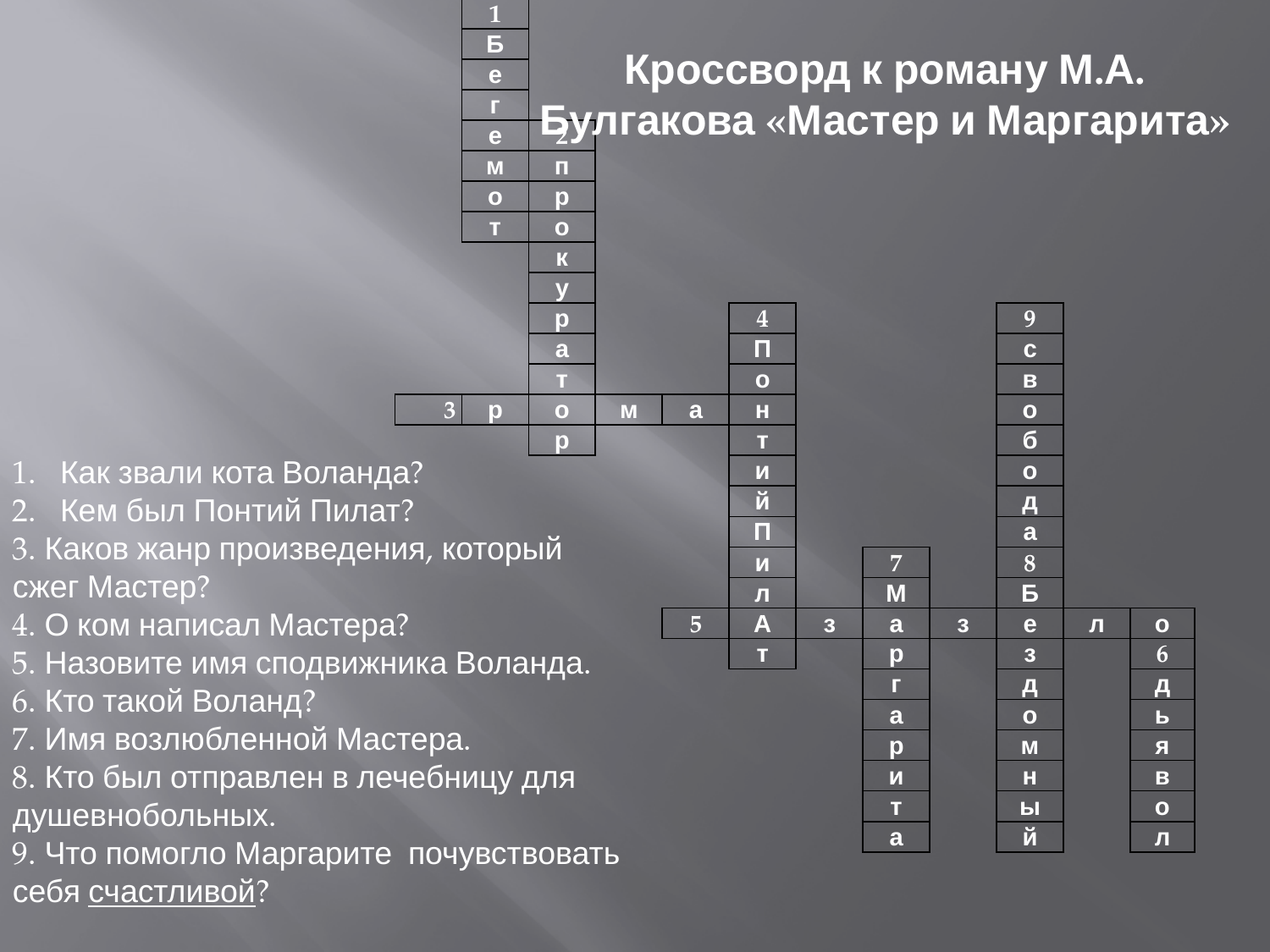

|  | 1 |  |  |  |  |  |  |  |  |  |  |
| --- | --- | --- | --- | --- | --- | --- | --- | --- | --- | --- | --- |
|  | Б |  |  |  |  |  |  |  |  |  |  |
|  | е |  |  |  |  |  |  |  |  |  |  |
|  | г |  |  |  |  |  |  |  |  |  |  |
|  | е | 2 |  |  |  |  |  |  |  |  |  |
|  | м | п |  |  |  |  |  |  |  |  |  |
|  | о | р |  |  |  |  |  |  |  |  |  |
|  | т | о |  |  |  |  |  |  |  |  |  |
|  |  | к |  |  |  |  |  |  |  |  |  |
|  |  | у |  |  |  |  |  |  |  |  |  |
|  |  | р |  |  | 4 |  |  |  | 9 |  |  |
|  |  | а |  |  | П |  |  |  | с |  |  |
|  |  | т |  |  | о |  |  |  | в |  |  |
| 3 | р | о | м | а | н |  |  |  | о |  |  |
|  |  | р |  |  | т |  |  |  | б |  |  |
|  |  |  |  |  | и |  |  |  | о |  |  |
|  |  |  |  |  | й |  |  |  | д |  |  |
|  |  |  |  |  | П |  |  |  | а |  |  |
|  |  |  |  |  | и |  | 7 |  | 8 |  |  |
|  |  |  |  |  | л |  | М |  | Б |  |  |
|  |  |  |  | 5 | А | з | а | з | е | л | о |
|  |  |  |  |  | т |  | р |  | з |  | 6 |
|  |  |  |  |  |  |  | г |  | д |  | д |
|  |  |  |  |  |  |  | а |  | о |  | ь |
|  |  |  |  |  |  |  | р |  | м |  | я |
|  |  |  |  |  |  |  | и |  | н |  | в |
|  |  |  |  |  |  |  | т |  | ы |  | о |
|  |  |  |  |  |  |  | а |  | й |  | л |
Кроссворд к роману М.А. Булгакова «Мастер и Маргарита»
Как звали кота Воланда?
Кем был Понтий Пилат?
3. Каков жанр произведения, который
сжег Мастер?
4. О ком написал Мастера?
5. Назовите имя сподвижника Воланда.
6. Кто такой Воланд?
7. Имя возлюбленной Мастера.
8. Кто был отправлен в лечебницу для душевнобольных.
9. Что помогло Маргарите  почувствовать себя счастливой?